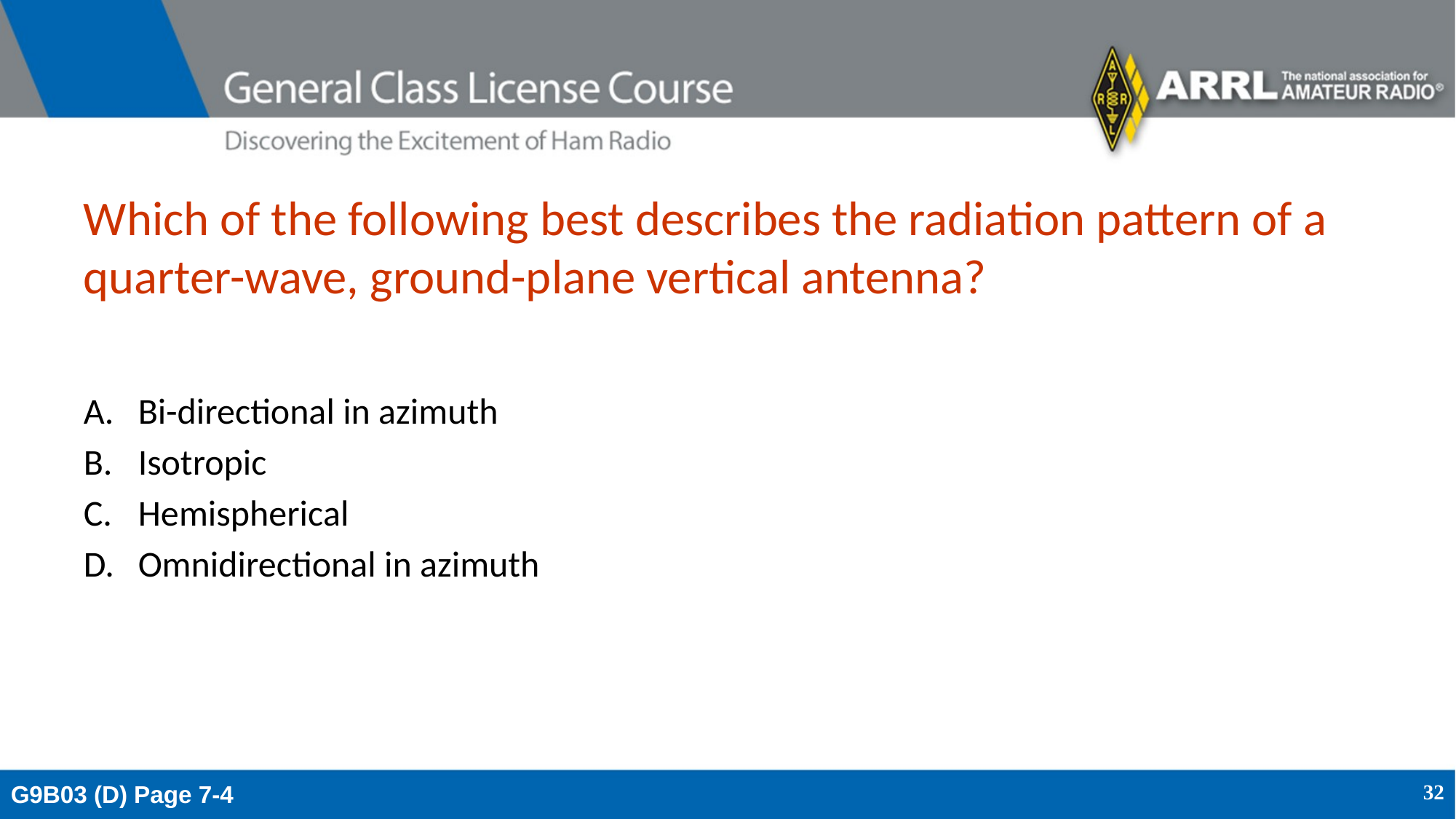

# Which of the following best describes the radiation pattern of a quarter-wave, ground-plane vertical antenna?
Bi-directional in azimuth
Isotropic
Hemispherical
Omnidirectional in azimuth
G9B03 (D) Page 7-4
32